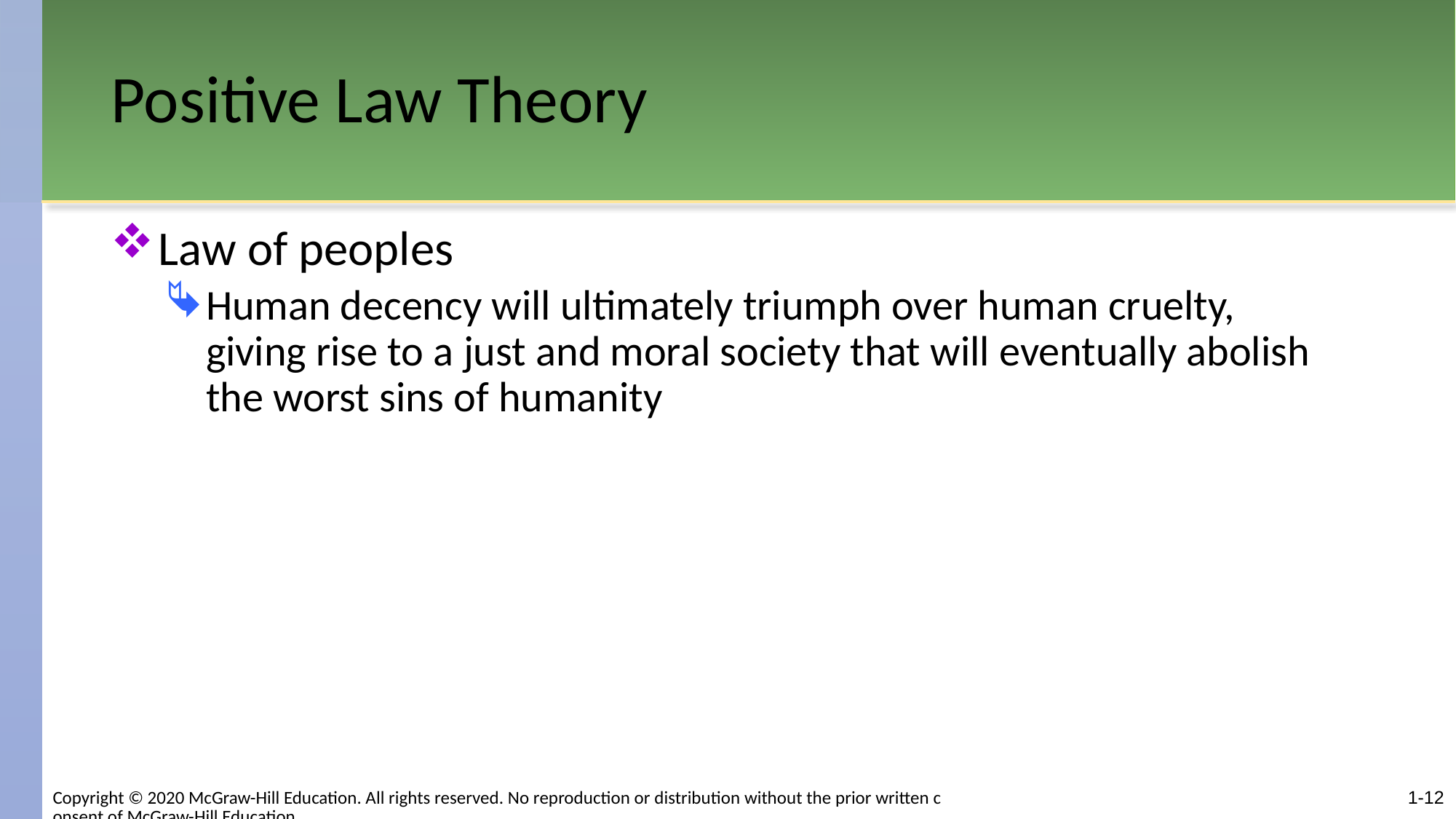

# Positive Law Theory
Law of peoples
Human decency will ultimately triumph over human cruelty, giving rise to a just and moral society that will eventually abolish the worst sins of humanity
1-12
Copyright © 2020 McGraw-Hill Education. All rights reserved. No reproduction or distribution without the prior written consent of McGraw-Hill Education.